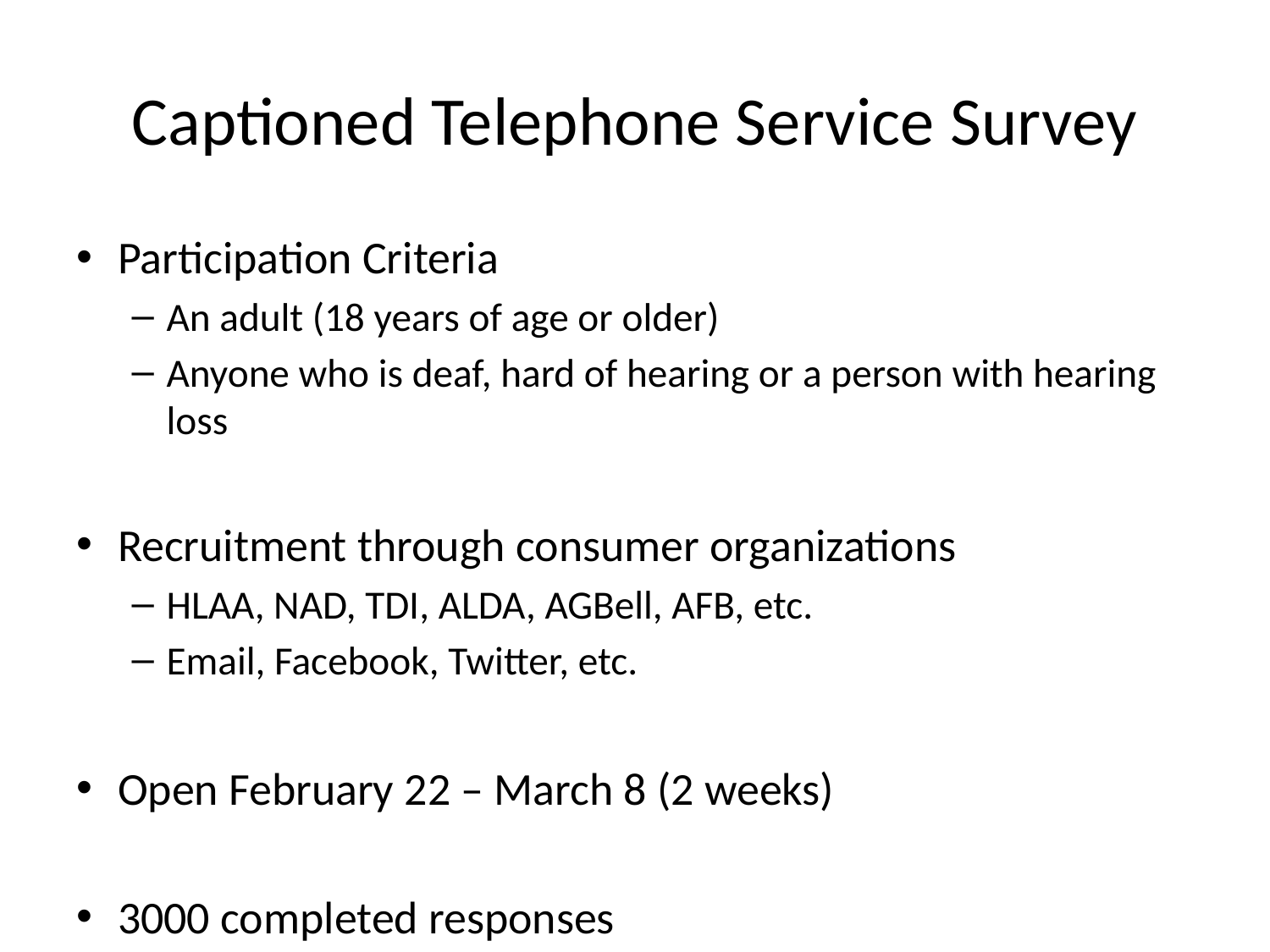

# Captioned Telephone Service Survey
Participation Criteria
An adult (18 years of age or older)
Anyone who is deaf, hard of hearing or a person with hearing loss

Recruitment through consumer organizations
HLAA, NAD, TDI, ALDA, AGBell, AFB, etc.
Email, Facebook, Twitter, etc.

Open February 22 – March 8 (2 weeks)

3000 completed responses